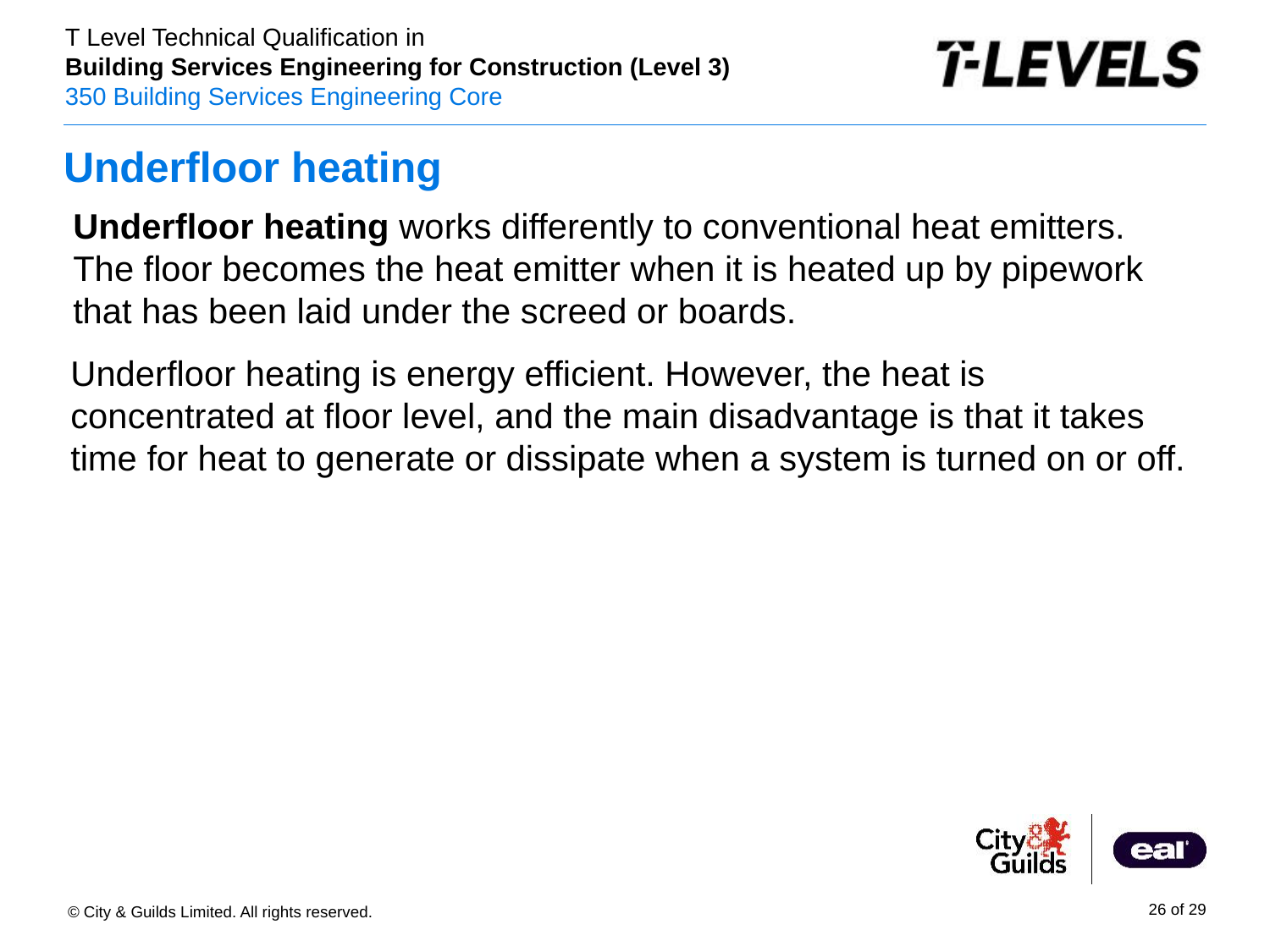

# Underfloor heating
Underfloor heating works differently to conventional heat emitters. The floor becomes the heat emitter when it is heated up by pipework that has been laid under the screed or boards.
Underfloor heating is energy efficient. However, the heat is concentrated at floor level, and the main disadvantage is that it takes time for heat to generate or dissipate when a system is turned on or off.